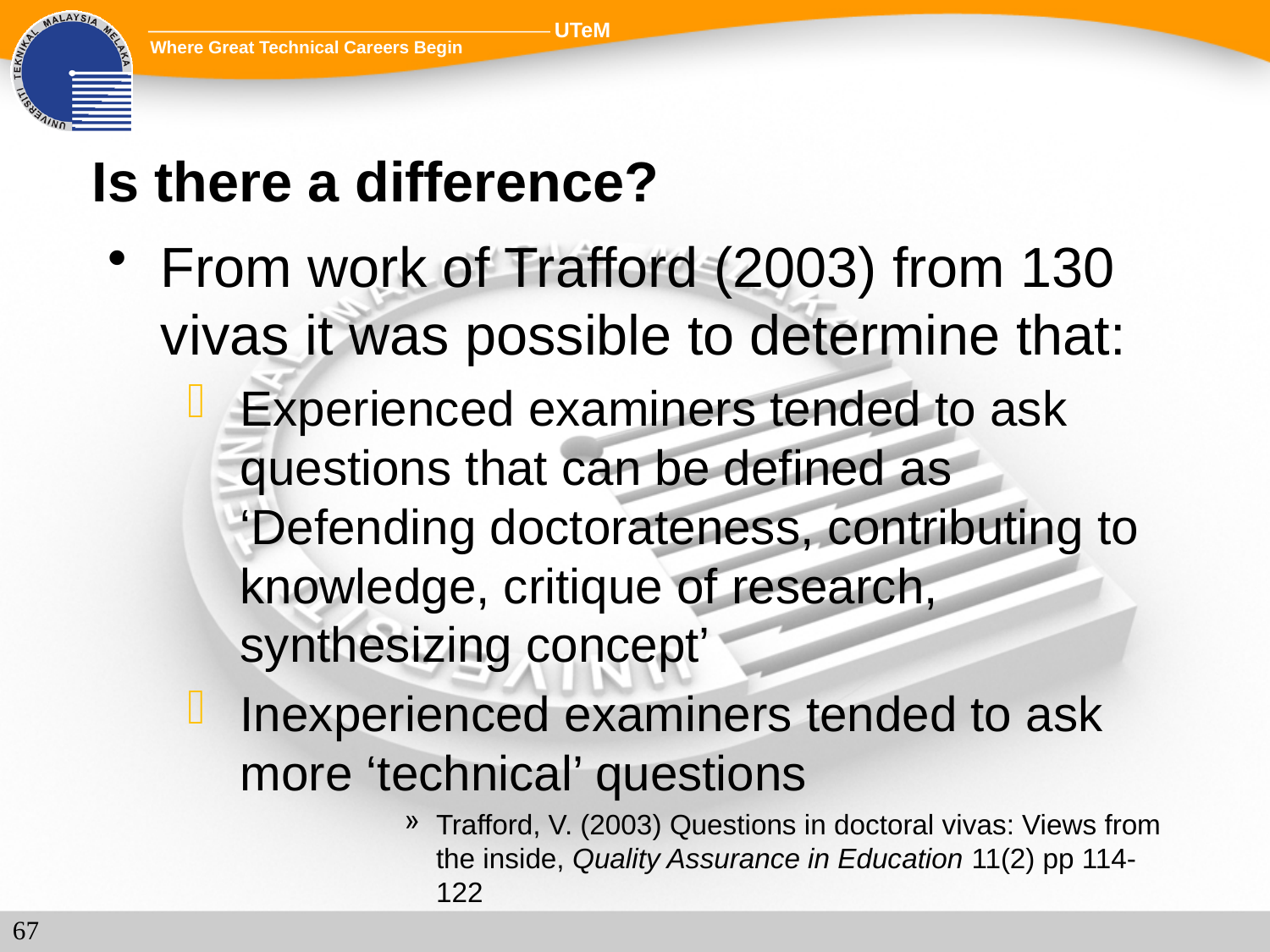

# Is there a difference?
From work of Trafford (2003) from 130 vivas it was possible to determine that:
Experienced examiners tended to ask questions that can be defined as ‘Defending doctorateness, contributing to knowledge, critique of research, synthesizing concept’
Inexperienced examiners tended to ask more ‘technical’ questions
Trafford, V. (2003) Questions in doctoral vivas: Views from the inside, Quality Assurance in Education 11(2) pp 114-122